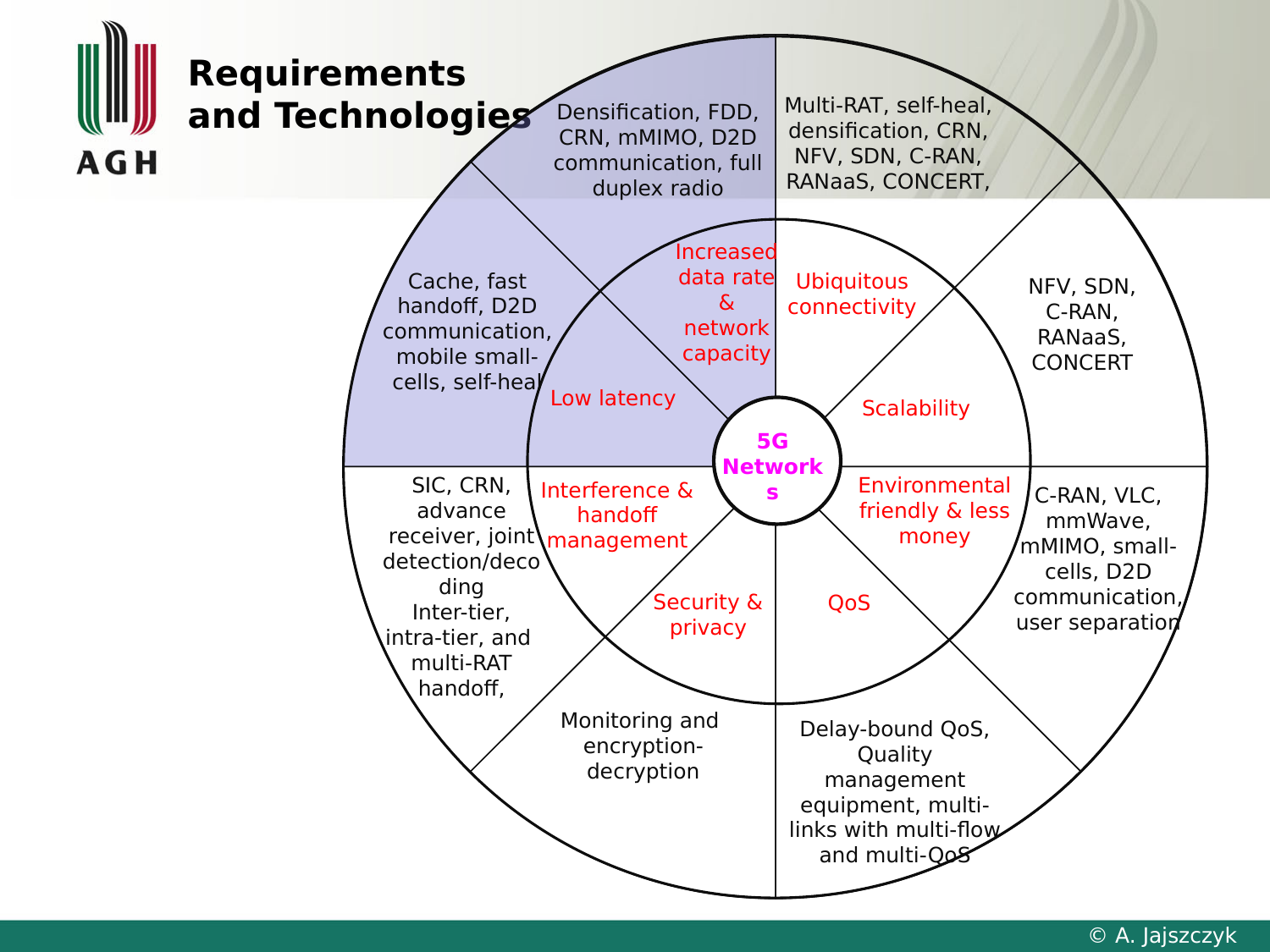

### Chart

| Category | Sales |
|---|---|
| 1st Qtr | 1.0 |
| 2nd Qtr | 1.0 |
| 3rd Qtr | 1.0 |
| 4th Qtr | 1.0 |
| 1st Qtr | 1.0 |
| 2nd Qtr | 1.0 |
| 3rd Qtr | 1.0 |
| 4th Qtr | 1.0 |
# Requirements and Technologies

Multi-RAT, self-heal, densification, CRN, NFV, SDN, C-RAN, RANaaS, CONCERT,
Densification, FDD, CRN, mMIMO, D2D communication, full duplex radio
Increased data rate & network capacity
Cache, fast handoff, D2D communication, mobile small-cells, self-heal
Ubiquitous connectivity
NFV, SDN, C-RAN, RANaaS, CONCERT
Low latency
Scalability
5G Networks
SIC, CRN, advance receiver, joint detection/decoding
Inter-tier, intra-tier, and
multi-RAT handoff,

Environmental friendly & less money
Interference & handoff management
C-RAN, VLC, mmWave, mMIMO, small-cells, D2D communication, user separation
Security & privacy
QoS
Monitoring and
encryption-decryption
Delay-bound QoS, Quality management equipment, multi-links with multi-flow and multi-QoS